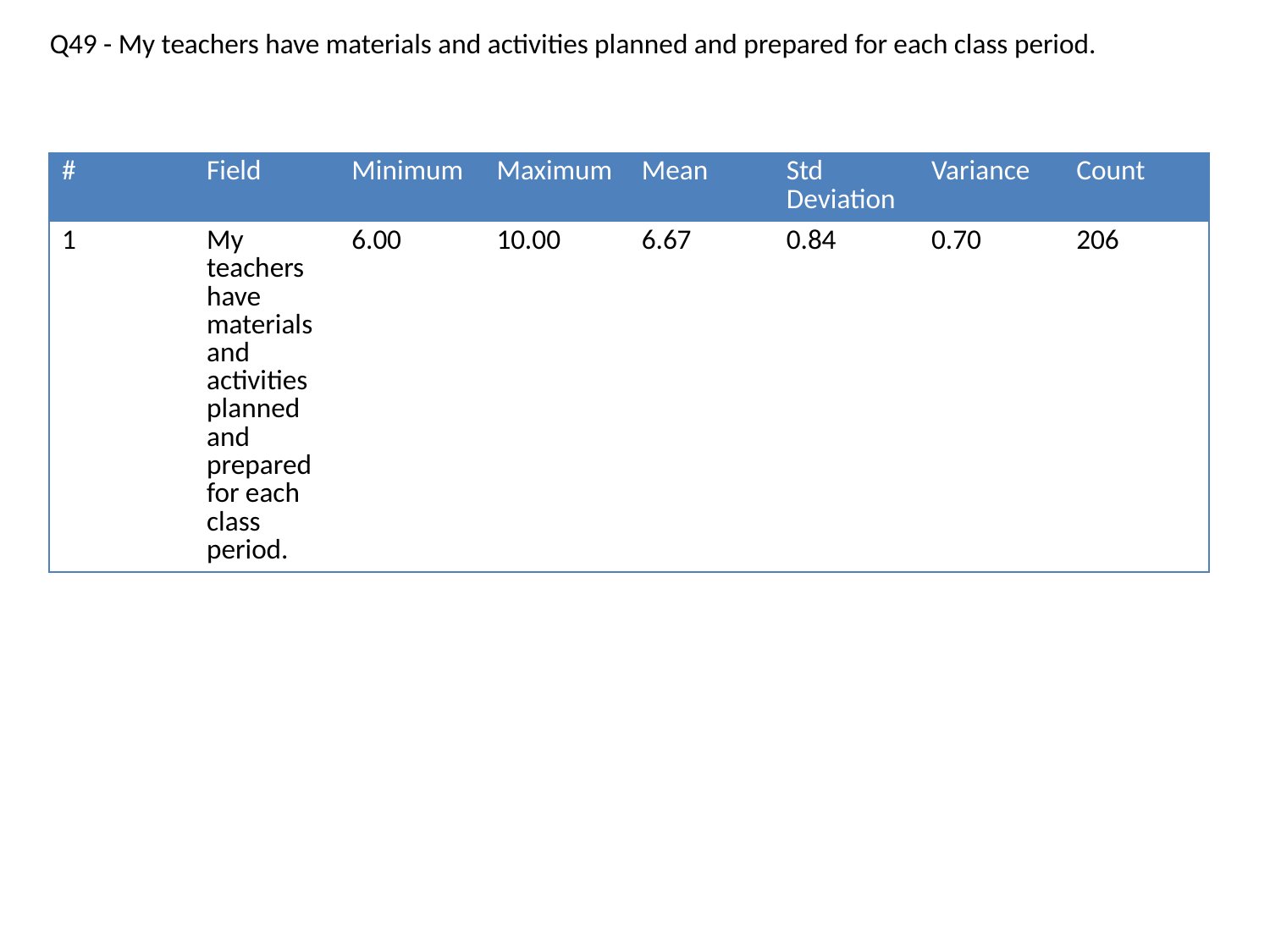

Q49 - My teachers have materials and activities planned and prepared for each class period.
| # | Field | Minimum | Maximum | Mean | Std Deviation | Variance | Count |
| --- | --- | --- | --- | --- | --- | --- | --- |
| 1 | My teachers have materials and activities planned and prepared for each class period. | 6.00 | 10.00 | 6.67 | 0.84 | 0.70 | 206 |